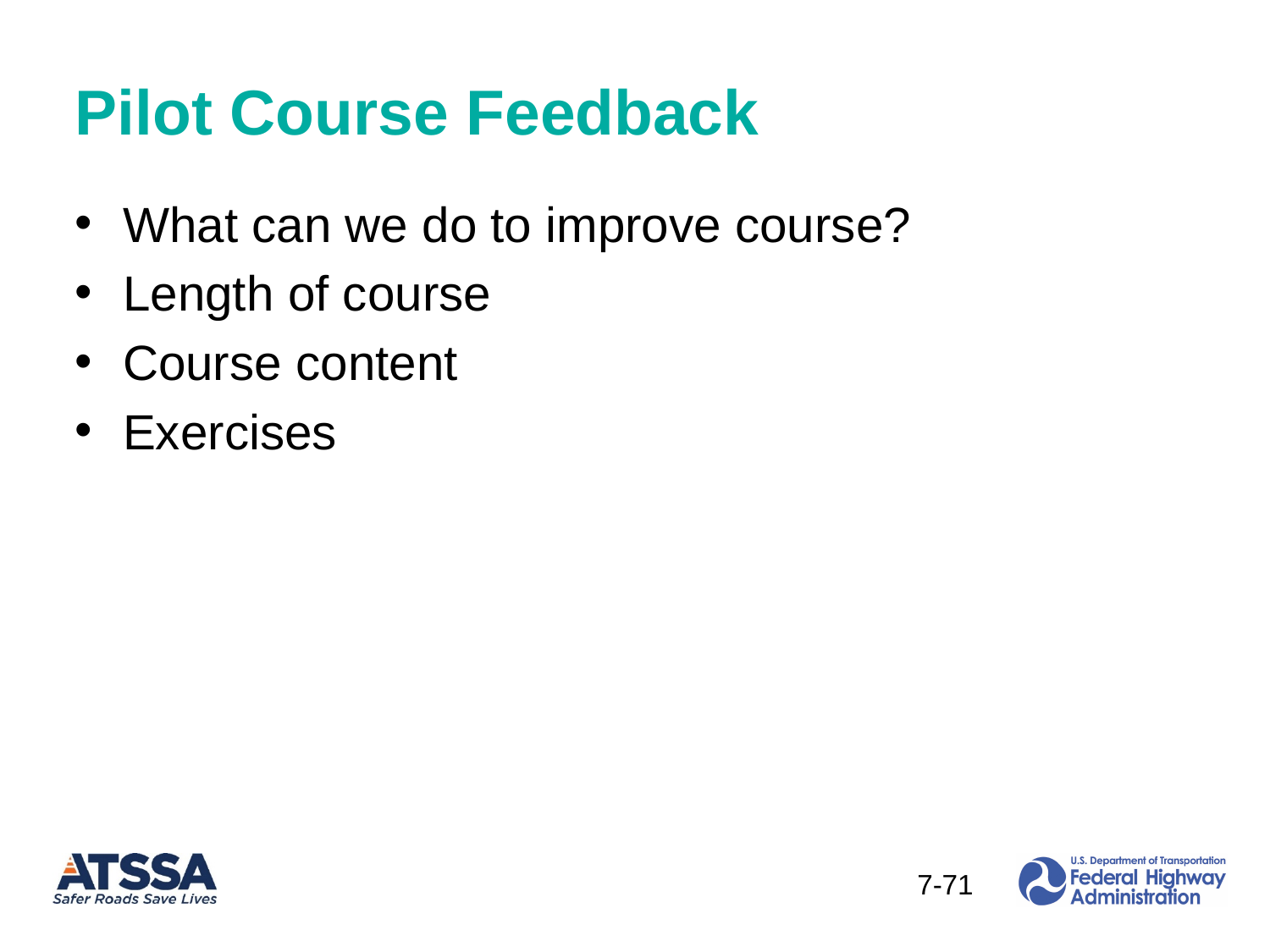

# Pilot Course Feedback
What can we do to improve course?
Length of course
Course content
Exercises